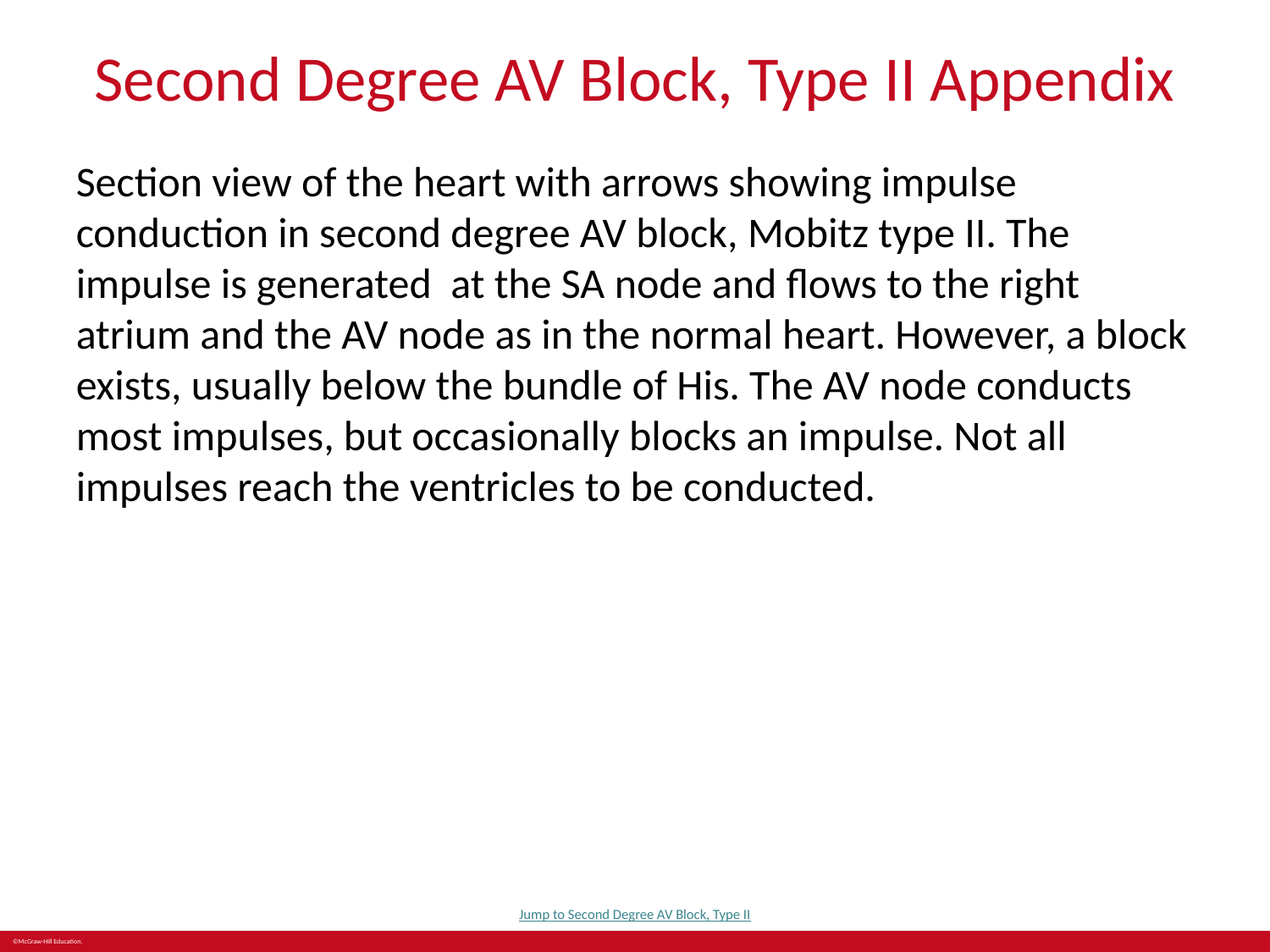

# Second Degree AV Block, Type II Appendix
Section view of the heart with arrows showing impulse conduction in second degree AV block, Mobitz type II. The impulse is generated  at the SA node and flows to the right atrium and the AV node as in the normal heart. However, a block exists, usually below the bundle of His. The AV node conducts most impulses, but occasionally blocks an impulse. Not all impulses reach the ventricles to be conducted.
Jump to Second Degree AV Block, Type II